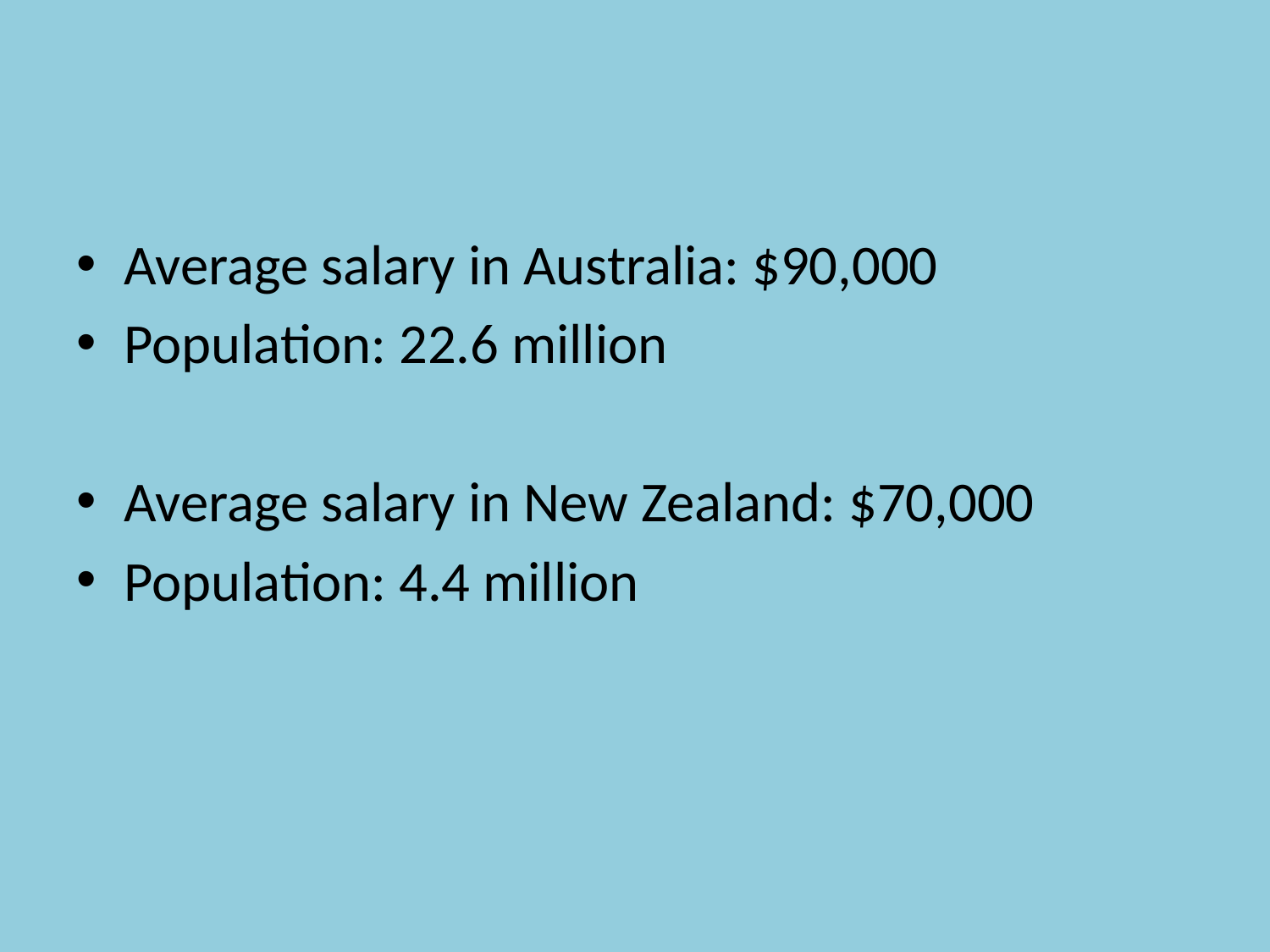

#
Average salary in Australia: $90,000
Population: 22.6 million

Average salary in New Zealand: $70,000
Population: 4.4 million